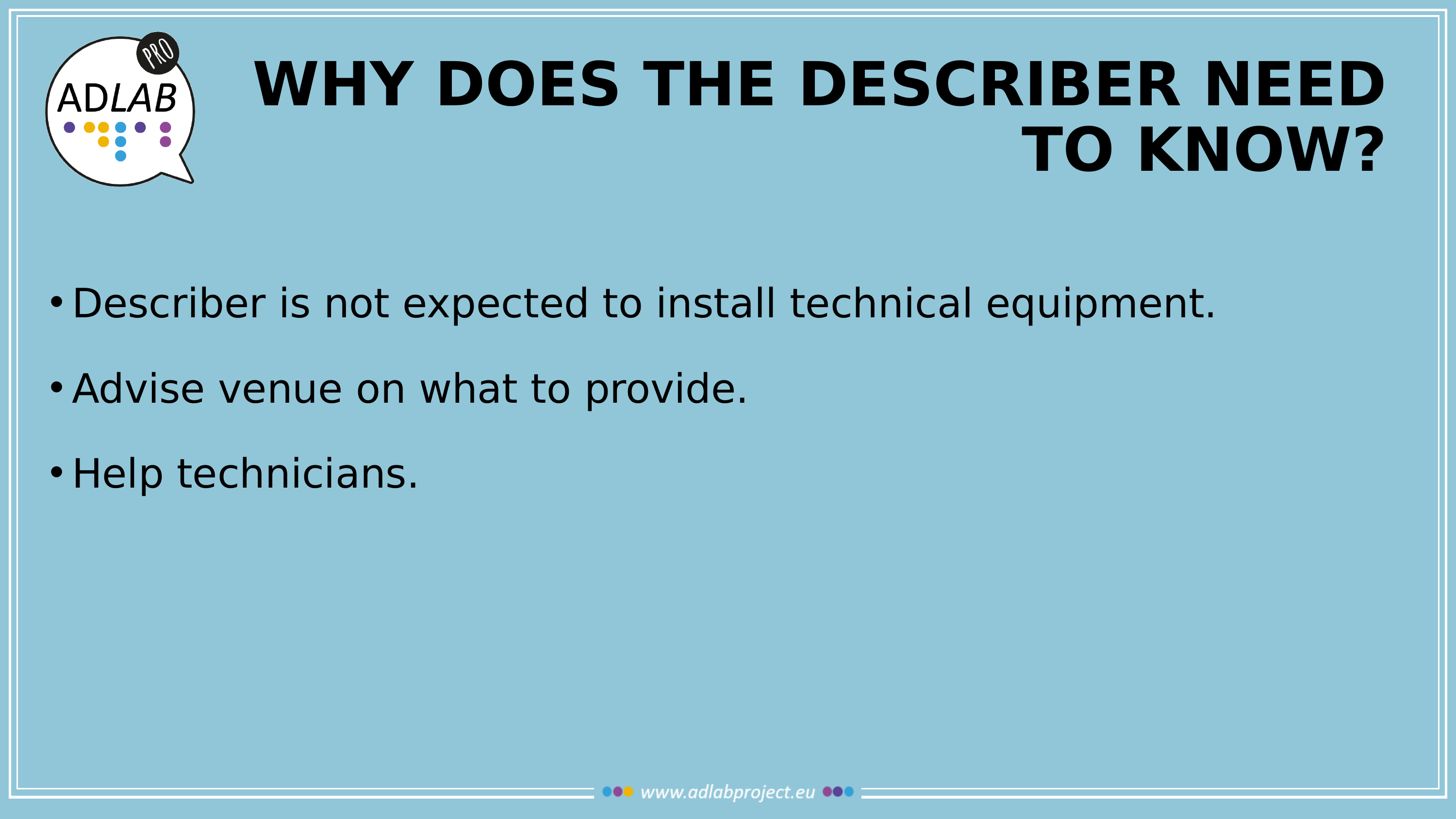

# Why does the describer need to know?
Describer is not expected to install technical equipment.
Advise venue on what to provide.
Help technicians.